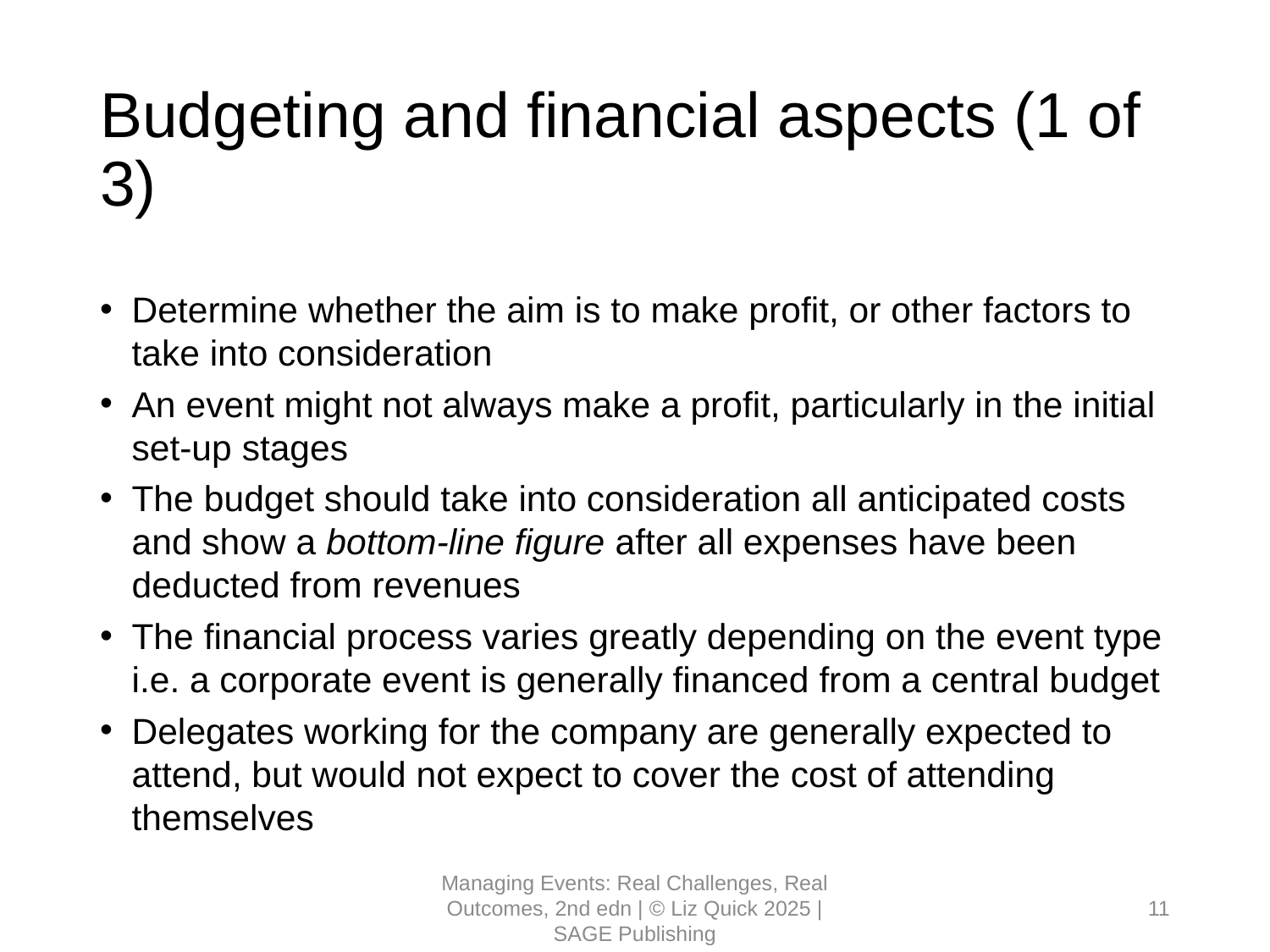

# Budgeting and financial aspects (1 of 3)
Determine whether the aim is to make profit, or other factors to take into consideration
An event might not always make a profit, particularly in the initial set-up stages
The budget should take into consideration all anticipated costs and show a bottom-line figure after all expenses have been deducted from revenues
The financial process varies greatly depending on the event type i.e. a corporate event is generally financed from a central budget
Delegates working for the company are generally expected to attend, but would not expect to cover the cost of attending themselves
Managing Events: Real Challenges, Real Outcomes, 2nd edn | © Liz Quick 2025 | SAGE Publishing
11